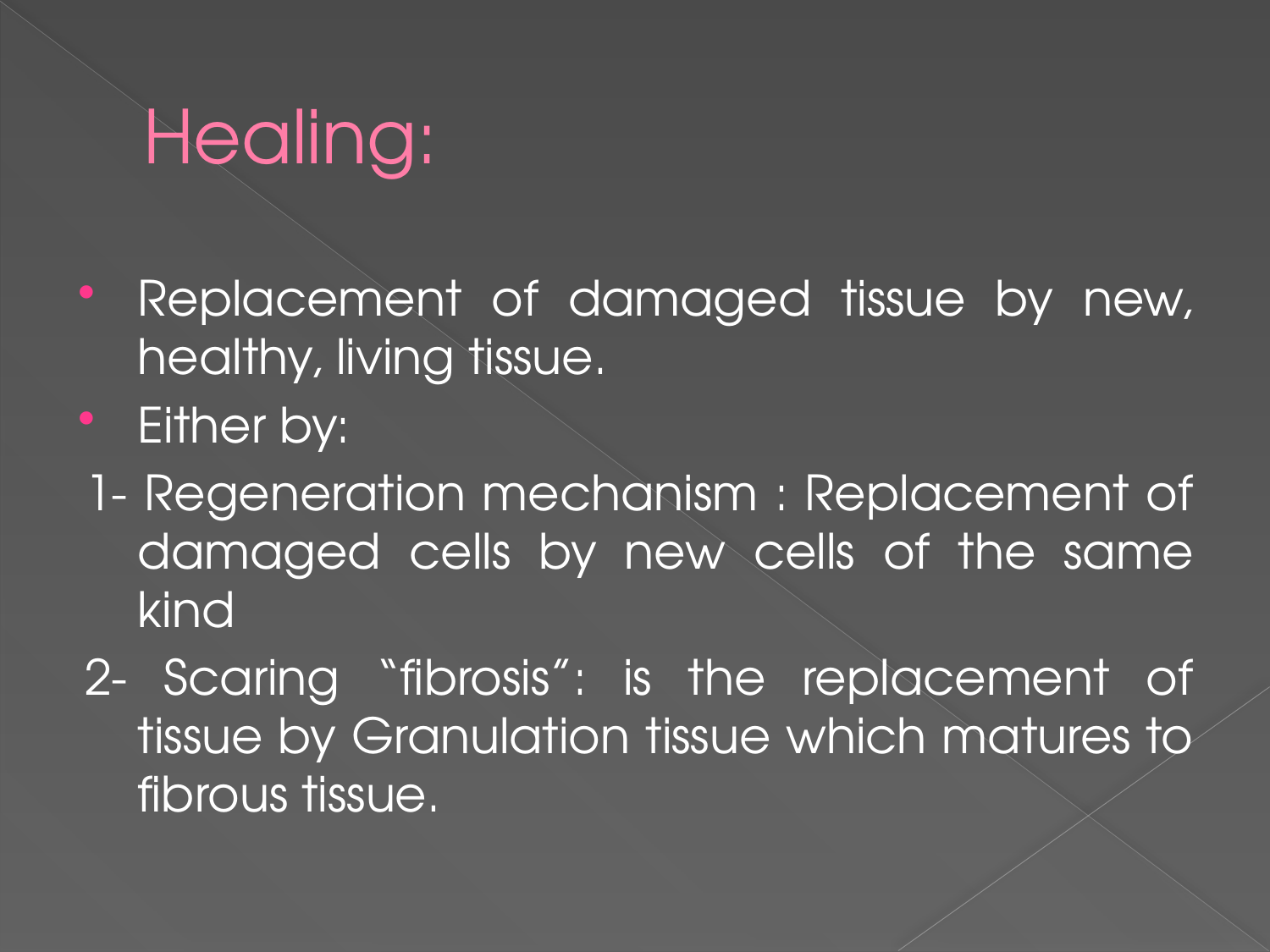

# Healing:
Replacement of damaged tissue by new, healthy, living tissue.
Either by:
1- Regeneration mechanism : Replacement of damaged cells by new cells of the same kind
2- Scaring “fibrosis”: is the replacement of tissue by Granulation tissue which matures to fibrous tissue.